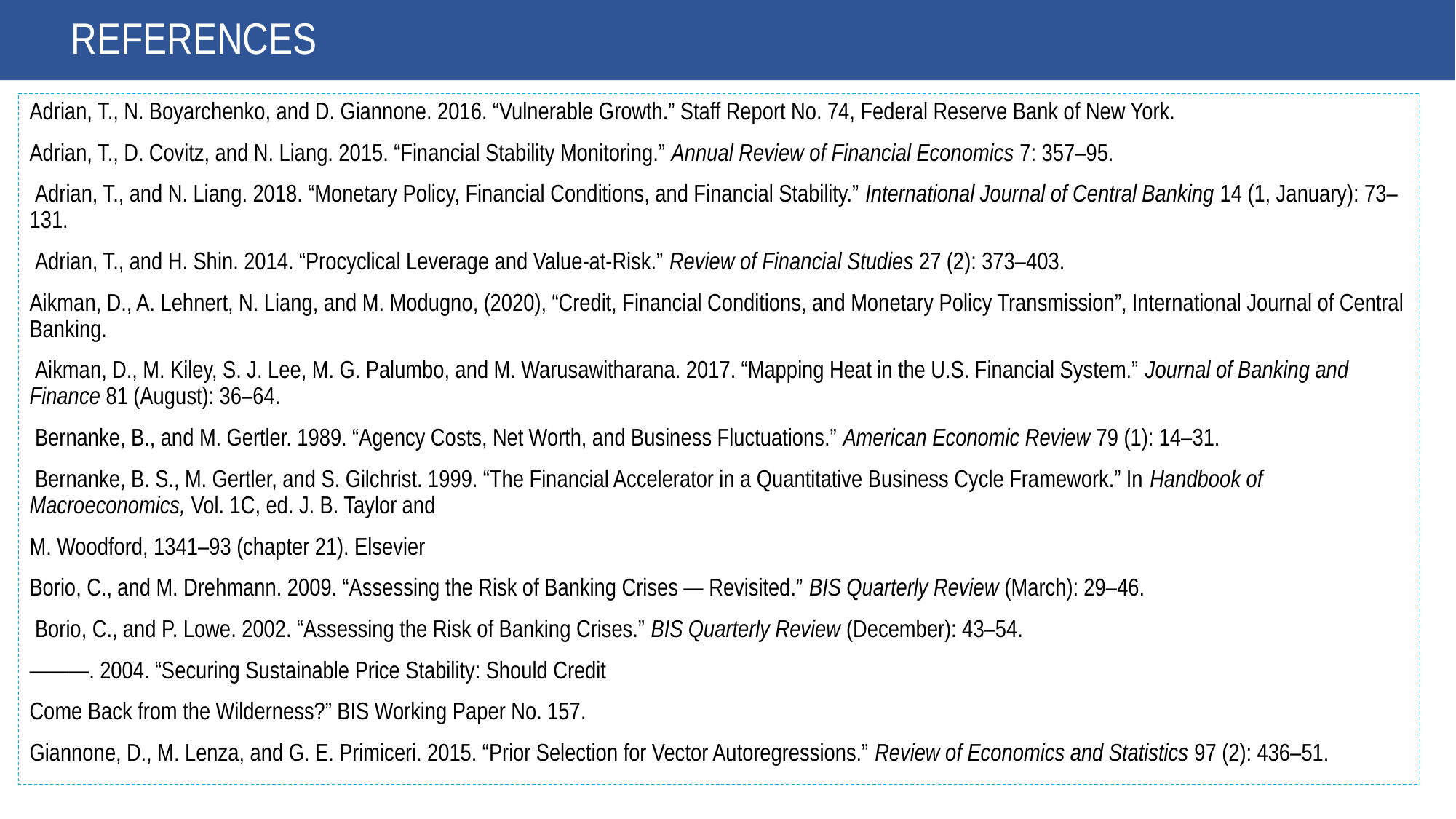

# REFERENCES
Adrian, T., N. Boyarchenko, and D. Giannone. 2016. “Vulnerable Growth.” Staff Report No. 74, Federal Reserve Bank of New York.
Adrian, T., D. Covitz, and N. Liang. 2015. “Financial Stability Monitoring.” Annual Review of Financial Economics 7: 357–95.
 Adrian, T., and N. Liang. 2018. “Monetary Policy, Financial Conditions, and Financial Stability.” International Journal of Central Banking 14 (1, January): 73–131.
 Adrian, T., and H. Shin. 2014. “Procyclical Leverage and Value-at-Risk.” Review of Financial Studies 27 (2): 373–403.
Aikman, D., A. Lehnert, N. Liang, and M. Modugno, (2020), “Credit, Financial Conditions, and Monetary Policy Transmission”, International Journal of Central Banking.
 Aikman, D., M. Kiley, S. J. Lee, M. G. Palumbo, and M. Warusawitharana. 2017. “Mapping Heat in the U.S. Financial System.” Journal of Banking and Finance 81 (August): 36–64.
 Bernanke, B., and M. Gertler. 1989. “Agency Costs, Net Worth, and Business Fluctuations.” American Economic Review 79 (1): 14–31.
 Bernanke, B. S., M. Gertler, and S. Gilchrist. 1999. “The Financial Accelerator in a Quantitative Business Cycle Framework.” In Handbook of Macroeconomics, Vol. 1C, ed. J. B. Taylor and
M. Woodford, 1341–93 (chapter 21). Elsevier
Borio, C., and M. Drehmann. 2009. “Assessing the Risk of Banking Crises — Revisited.” BIS Quarterly Review (March): 29–46.
 Borio, C., and P. Lowe. 2002. “Assessing the Risk of Banking Crises.” BIS Quarterly Review (December): 43–54.
———. 2004. “Securing Sustainable Price Stability: Should Credit
Come Back from the Wilderness?” BIS Working Paper No. 157.
Giannone, D., M. Lenza, and G. E. Primiceri. 2015. “Prior Selection for Vector Autoregressions.” Review of Economics and Statistics 97 (2): 436–51.